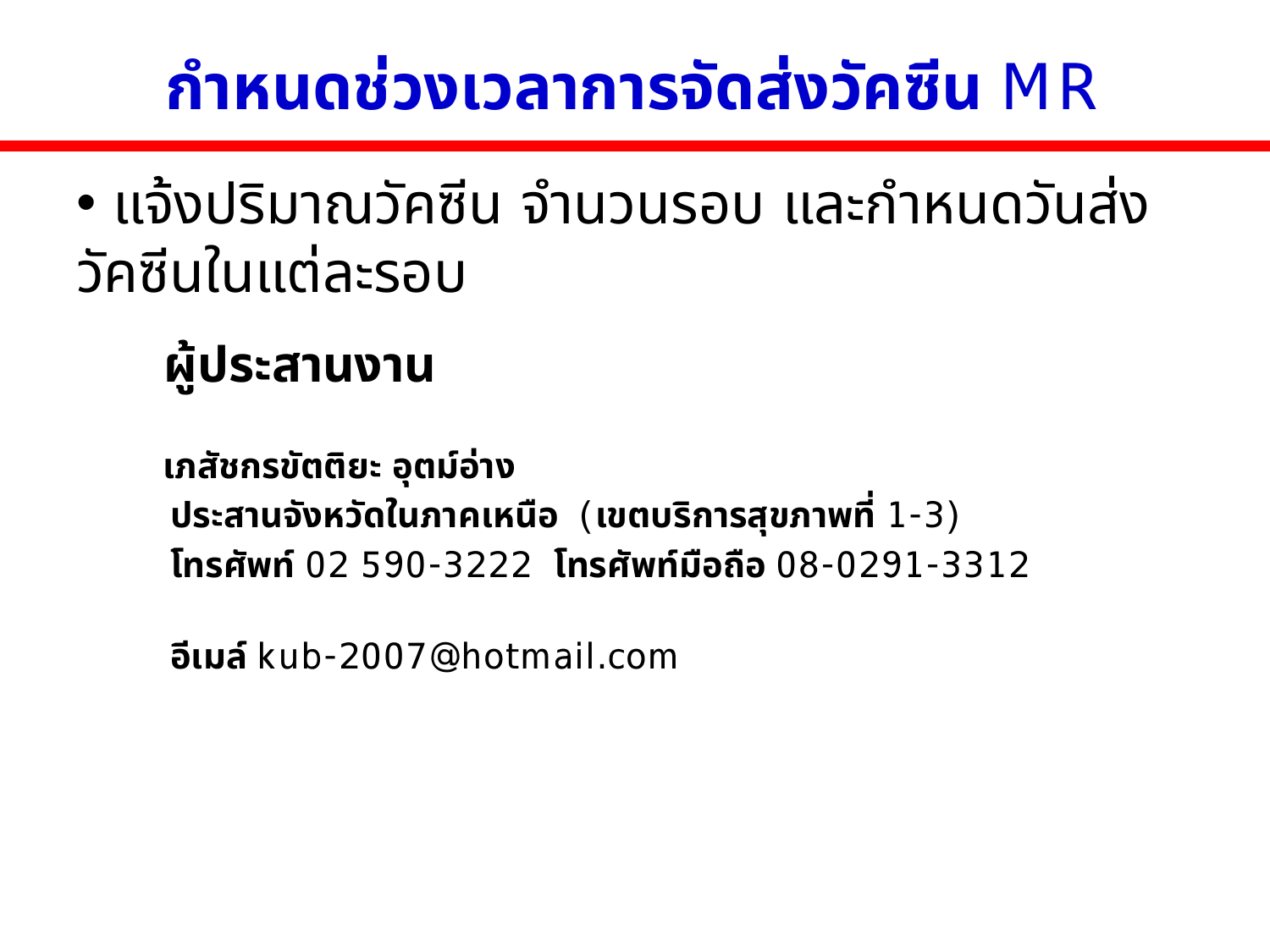

# กำหนดช่วงเวลาการจัดส่งวัคซีน MR

 แจ้งปริมาณวัคซีน จำนวนรอบ และกำหนดวันส่งวัคซีนในแต่ละรอบ

        ผู้ประสานงาน

       เภสัชกรขัตติยะ อุตม์อ่าง
       ประสานจังหวัดในภาคเหนือ  (เขตบริการสุขภาพที่ 1-3)
       โทรศัพท์ 02 590-3222  โทรศัพท์มือถือ 08-0291-3312
       อีเมล์ kub-2007@hotmail.com